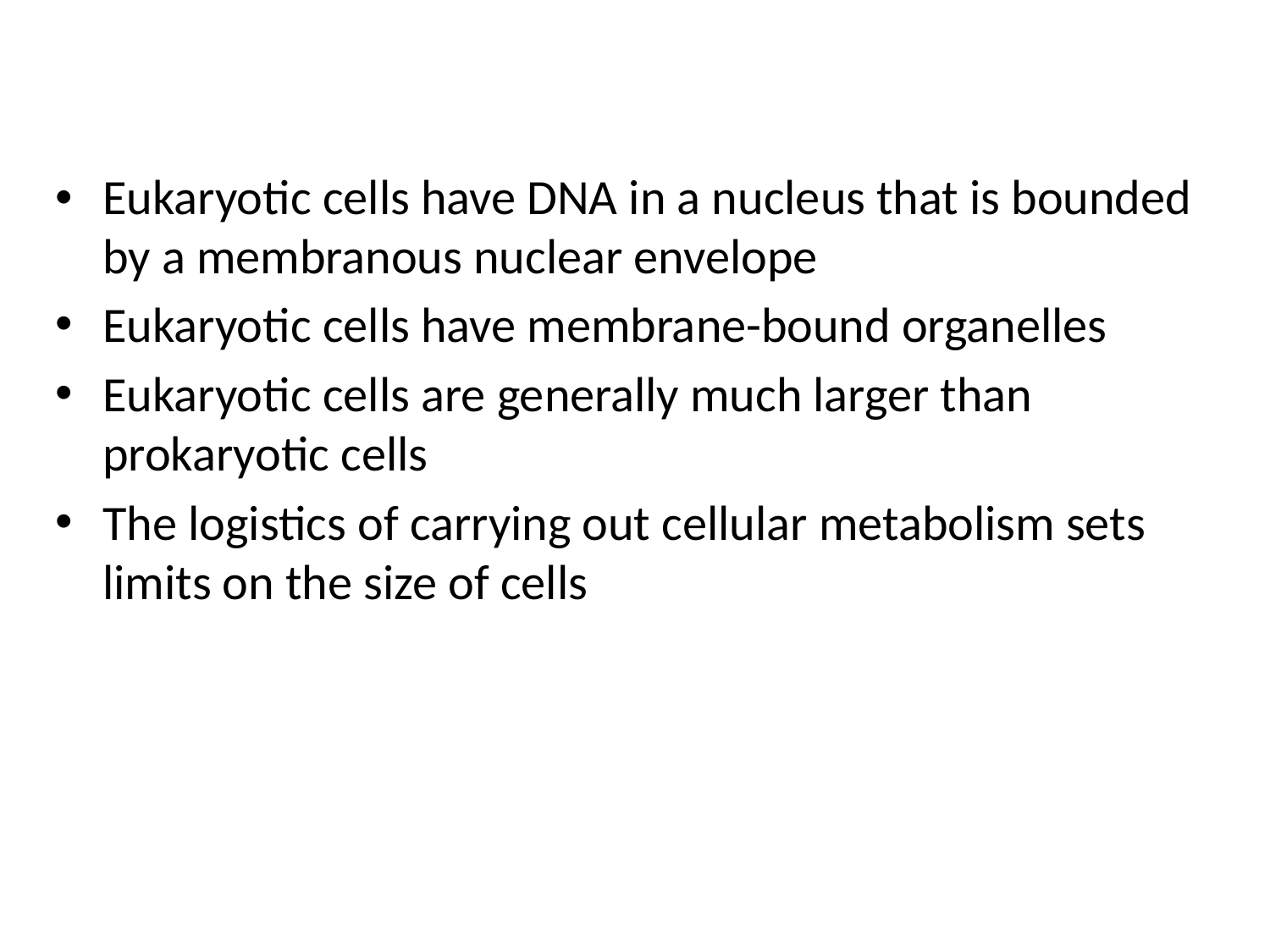

Eukaryotic cells have DNA in a nucleus that is bounded by a membranous nuclear envelope
Eukaryotic cells have membrane-bound organelles
Eukaryotic cells are generally much larger than prokaryotic cells
The logistics of carrying out cellular metabolism sets limits on the size of cells